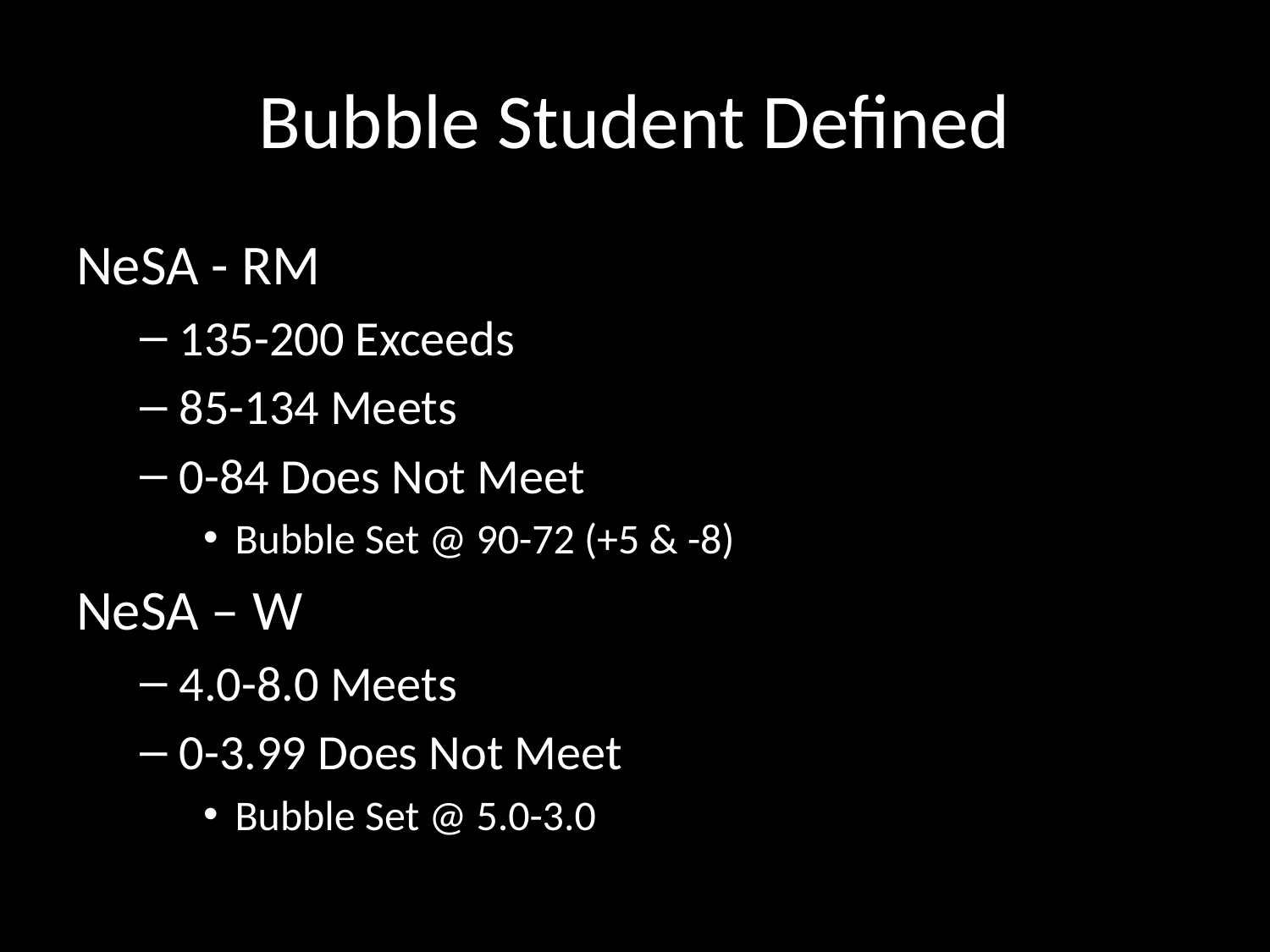

# Bubble Student Defined
NeSA - RM
135-200 Exceeds
85-134 Meets
0-84 Does Not Meet
Bubble Set @ 90-72 (+5 & -8)
NeSA – W
4.0-8.0 Meets
0-3.99 Does Not Meet
Bubble Set @ 5.0-3.0